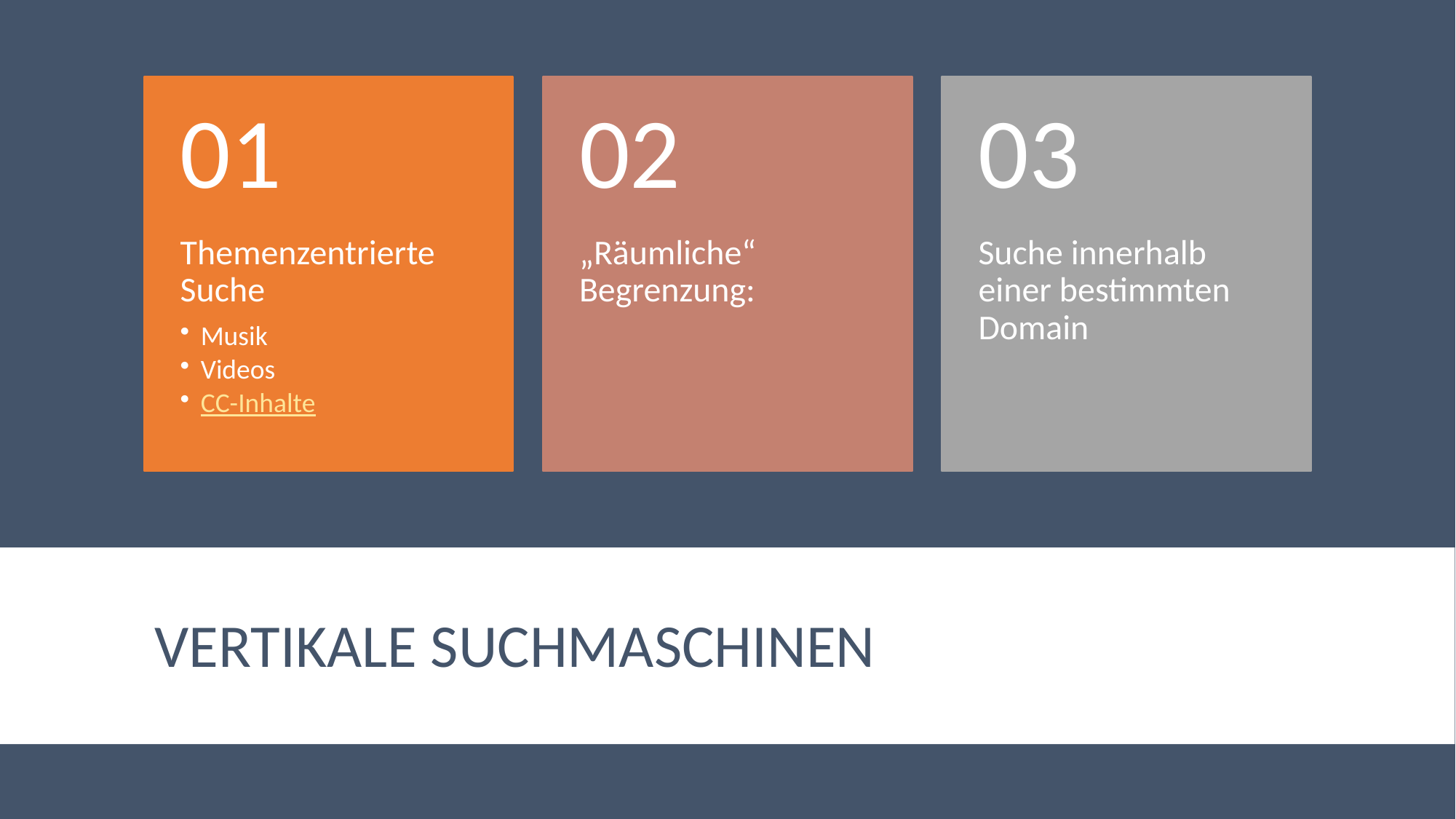

Themenzentrierte Suche
Musik
Videos
CC-Inhalte
01
„Räumliche“ Begrenzung:
02
Suche innerhalb einer bestimmten Domain
03

# Vertikale Suchmaschinen
13